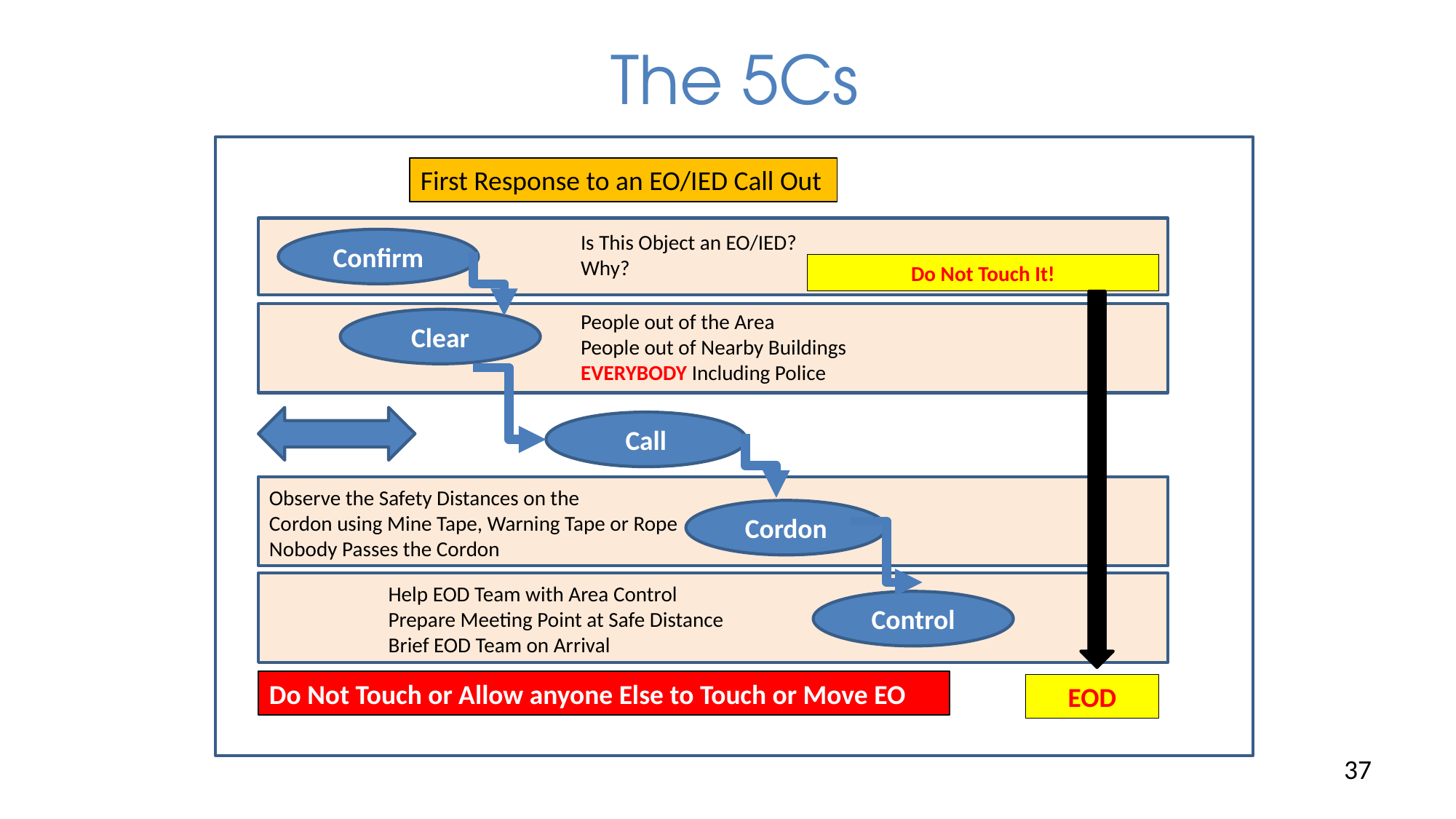

# The 5Cs

First Response to an EO/IED Call Out

Is This Object an EO/IED?
Why?
Confirm
Do Not Touch It!

People out of the Area
People out of Nearby Buildings
EVERYBODY Including Police

Clear

Call

Observe the Safety Distances on the
Cordon using Mine Tape, Warning Tape or Rope
Nobody Passes the Cordon
Cordon

Help EOD Team with Area Control
Prepare Meeting Point at Safe Distance
Brief EOD Team on Arrival
Control
Do Not Touch or Allow anyone Else to Touch or Move EO
EOD
37